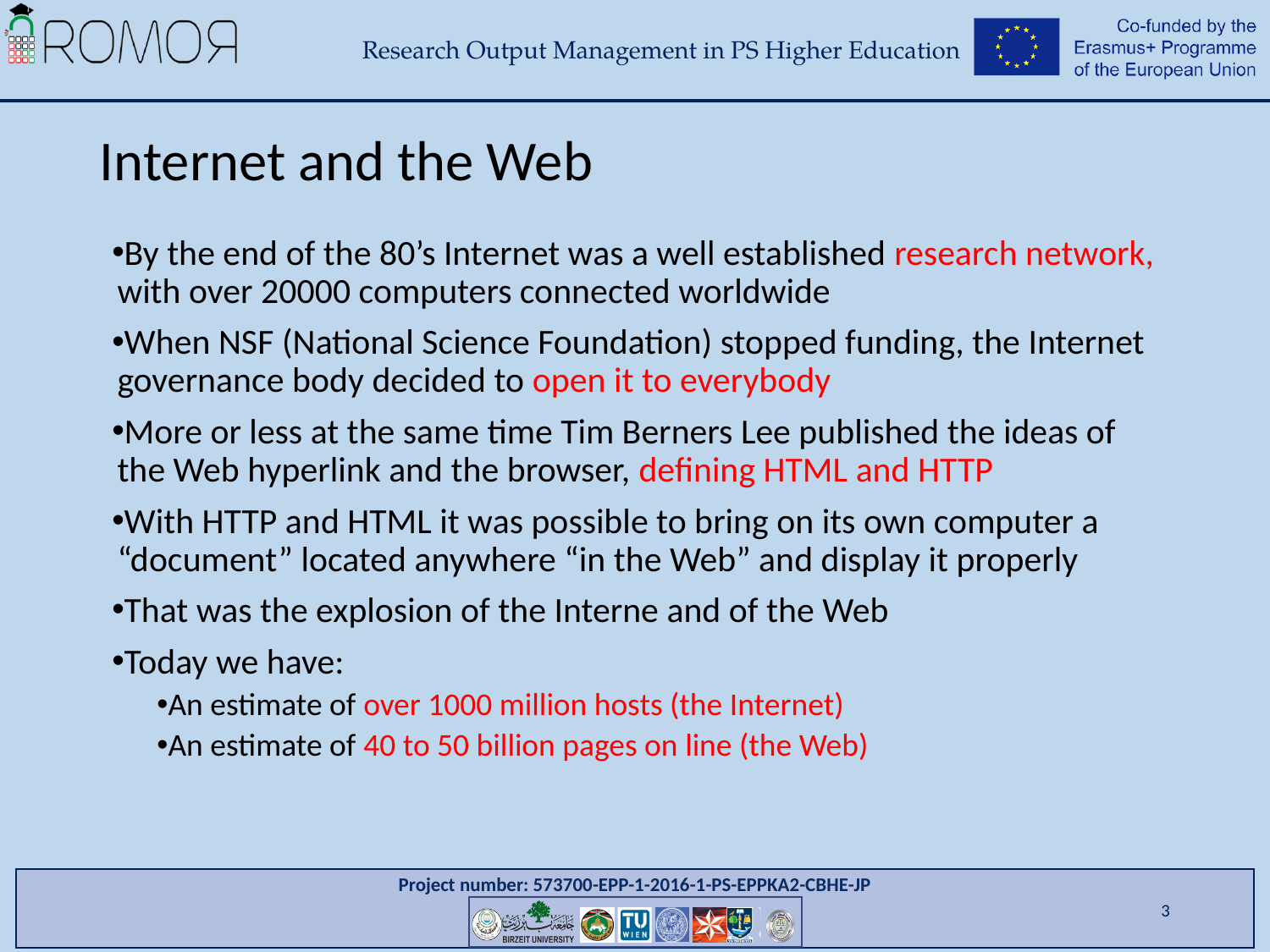

# Internet and the Web
By the end of the 80’s Internet was a well established research network, with over 20000 computers connected worldwide
When NSF (National Science Foundation) stopped funding, the Internet governance body decided to open it to everybody
More or less at the same time Tim Berners Lee published the ideas of the Web hyperlink and the browser, defining HTML and HTTP
With HTTP and HTML it was possible to bring on its own computer a “document” located anywhere “in the Web” and display it properly
That was the explosion of the Interne and of the Web
Today we have:
An estimate of over 1000 million hosts (the Internet)
An estimate of 40 to 50 billion pages on line (the Web)

3